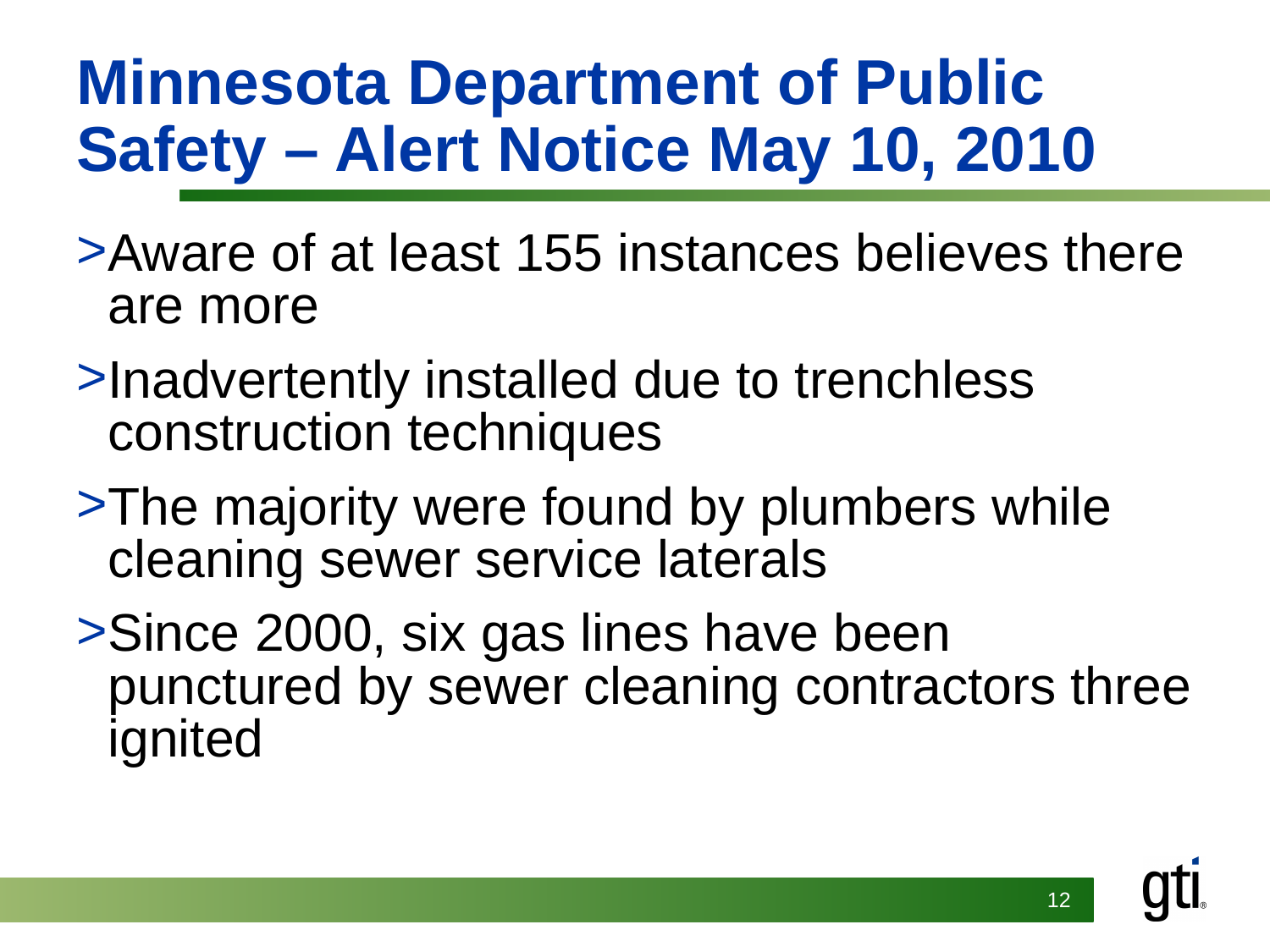

# Minnesota Department of Public Safety – Alert Notice May 10, 2010
Aware of at least 155 instances believes there are more
Inadvertently installed due to trenchless construction techniques
The majority were found by plumbers while cleaning sewer service laterals
Since 2000, six gas lines have been punctured by sewer cleaning contractors three ignited